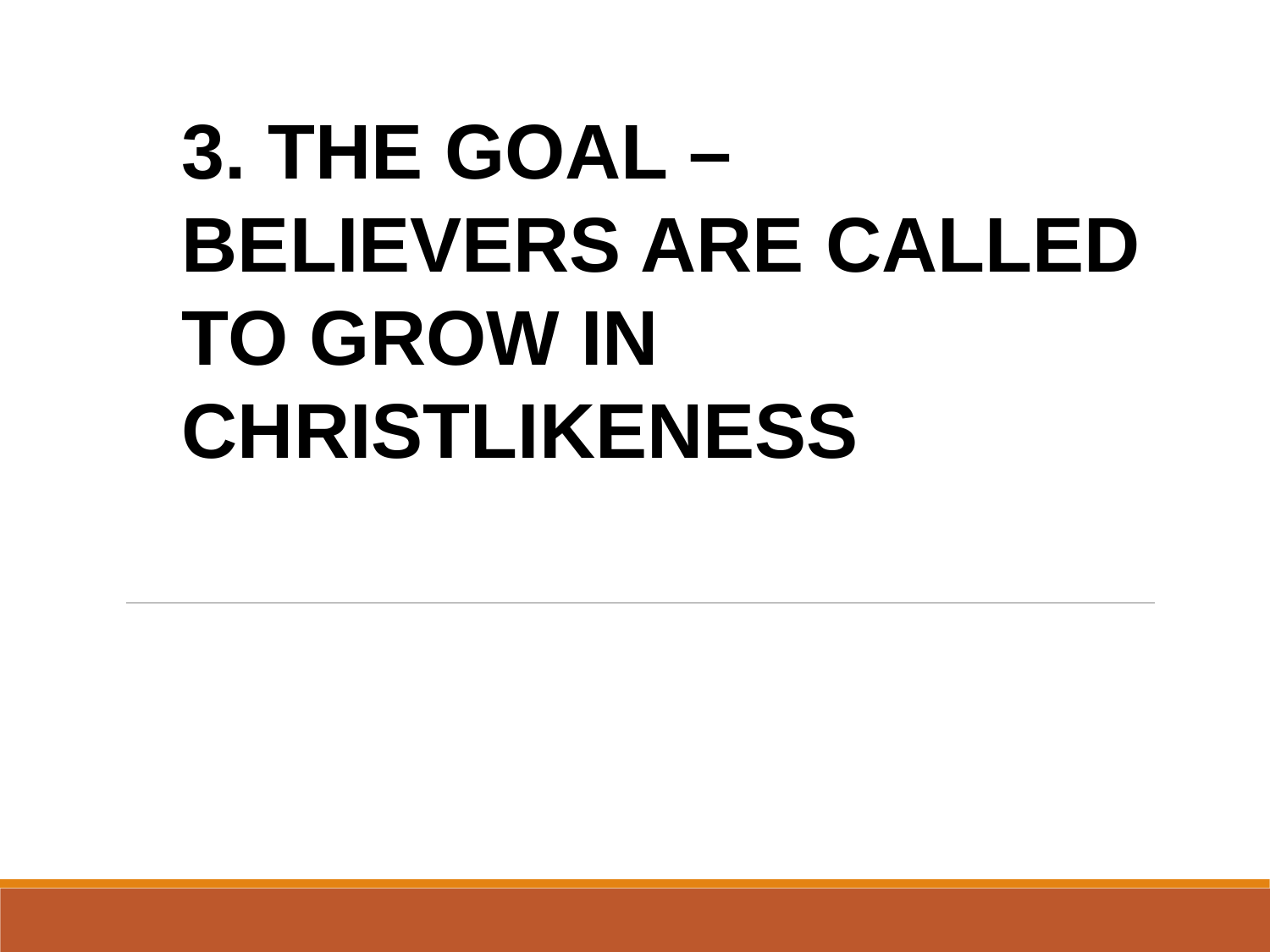

3. THE GOAL – BELIEVERS ARE CALLED TO GROW IN  CHRISTLIKENESS